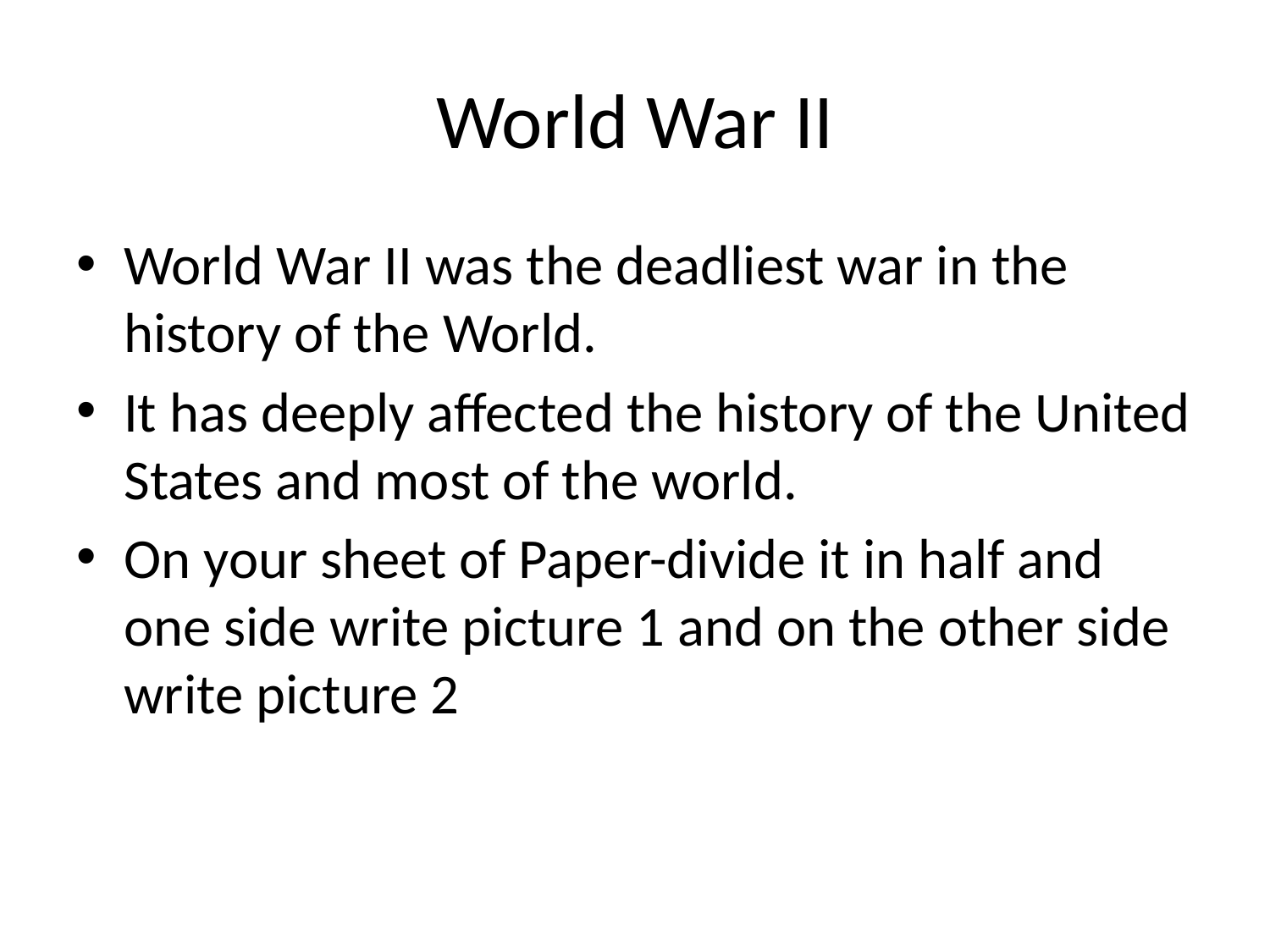

# World War II
World War II was the deadliest war in the history of the World.
It has deeply affected the history of the United States and most of the world.
On your sheet of Paper-divide it in half and one side write picture 1 and on the other side write picture 2